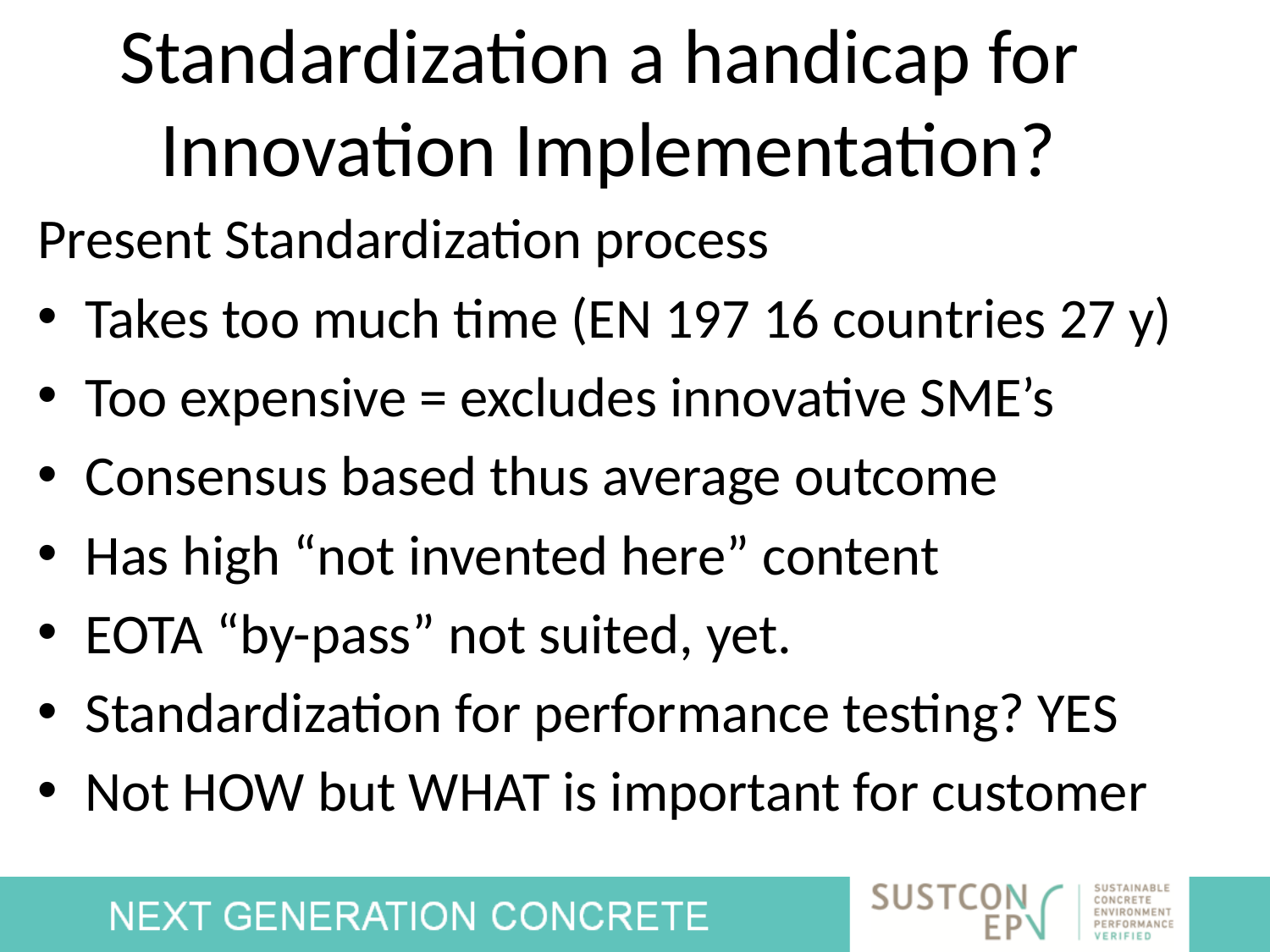

# Standardization a handicap for Innovation Implementation?
Present Standardization process
Takes too much time (EN 197 16 countries 27 y)
Too expensive = excludes innovative SME’s
Consensus based thus average outcome
Has high “not invented here” content
EOTA “by-pass” not suited, yet.
Standardization for performance testing? YES
Not HOW but WHAT is important for customer